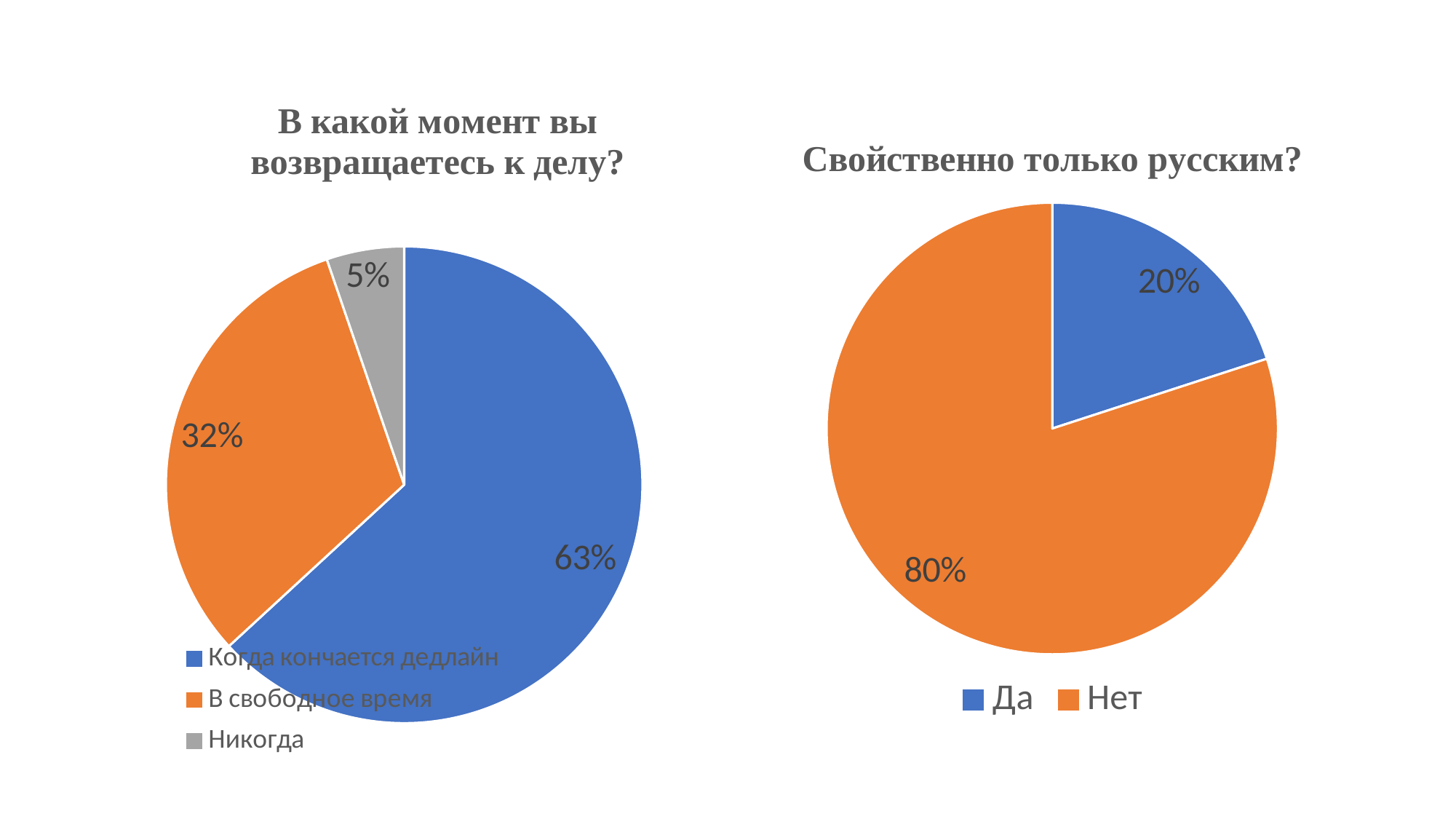

### Chart:

| Category | В какой момент вы возвращаетесь к делу? |
|---|---|
| Когда кончается дедлайн | 60.0 |
| В свободное время | 30.0 |
| Никогда | 5.0 |

### Chart:

| Category | Свойственно только русским? |
|---|---|
| Да | 20.0 |
| Нет | 80.0 |